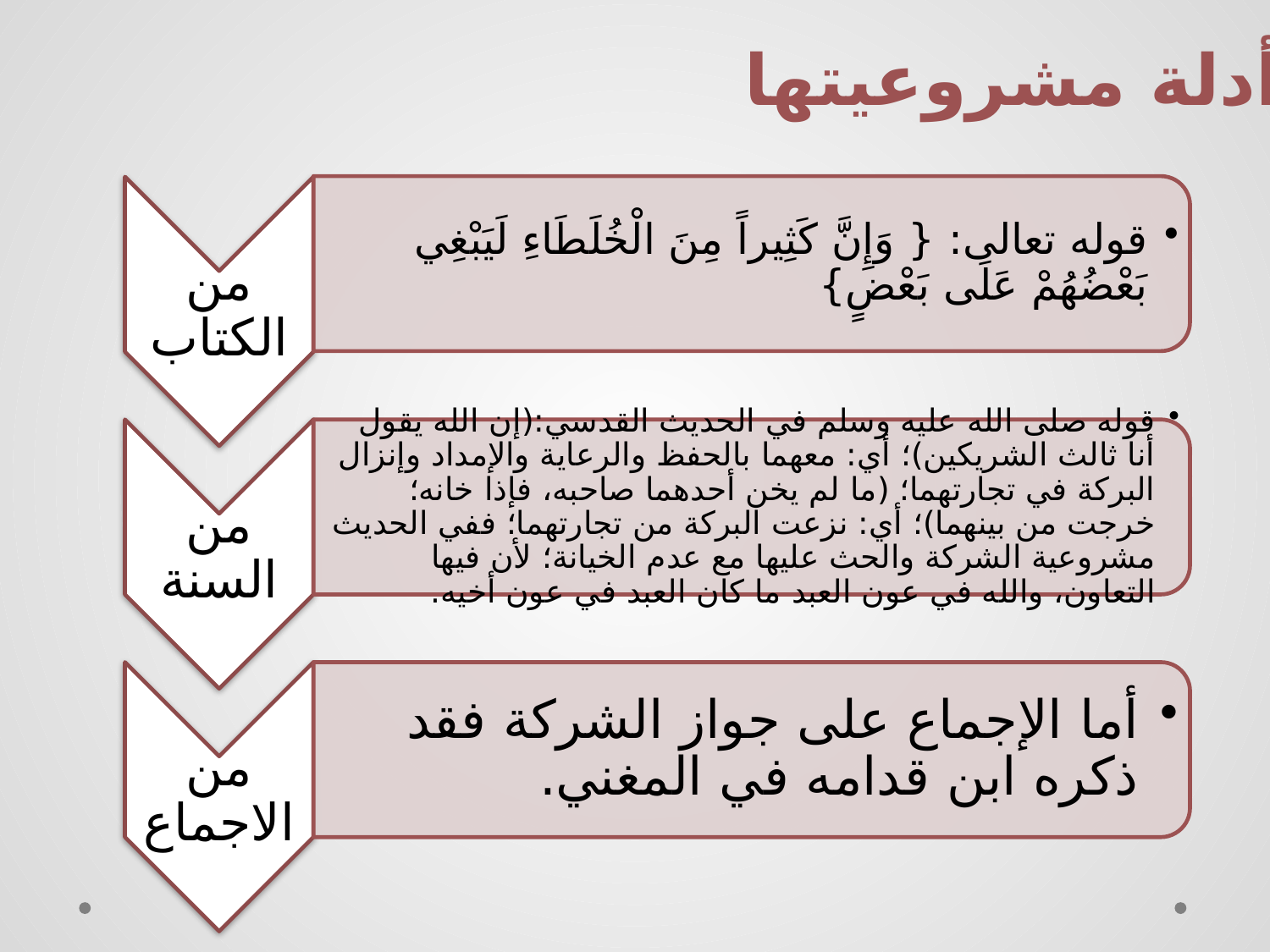

أدلة مشروعيتها
من الكتاب
قوله تعالى: { وَإِنَّ كَثِيراً مِنَ الْخُلَطَاءِ لَيَبْغِي بَعْضُهُمْ عَلَى بَعْضٍ}
من السنة
قوله صلى الله عليه وسلم في الحديث القدسي:(إن الله يقول أنا ثالث الشريكين)؛ أي: معهما بالحفظ والرعاية والإمداد وإنزال البركة في تجارتهما؛ (ما لم يخن أحدهما صاحبه، فإذا خانه؛ خرجت من بينهما)؛ أي: نزعت البركة من تجارتهما؛ ففي الحديث مشروعية الشركة والحث عليها مع عدم الخيانة؛ لأن فيها التعاون، والله في عون العبد ما كان العبد في عون أخيه.
من الاجماع
أما الإجماع على جواز الشركة فقد ذكره ابن قدامه في المغني.